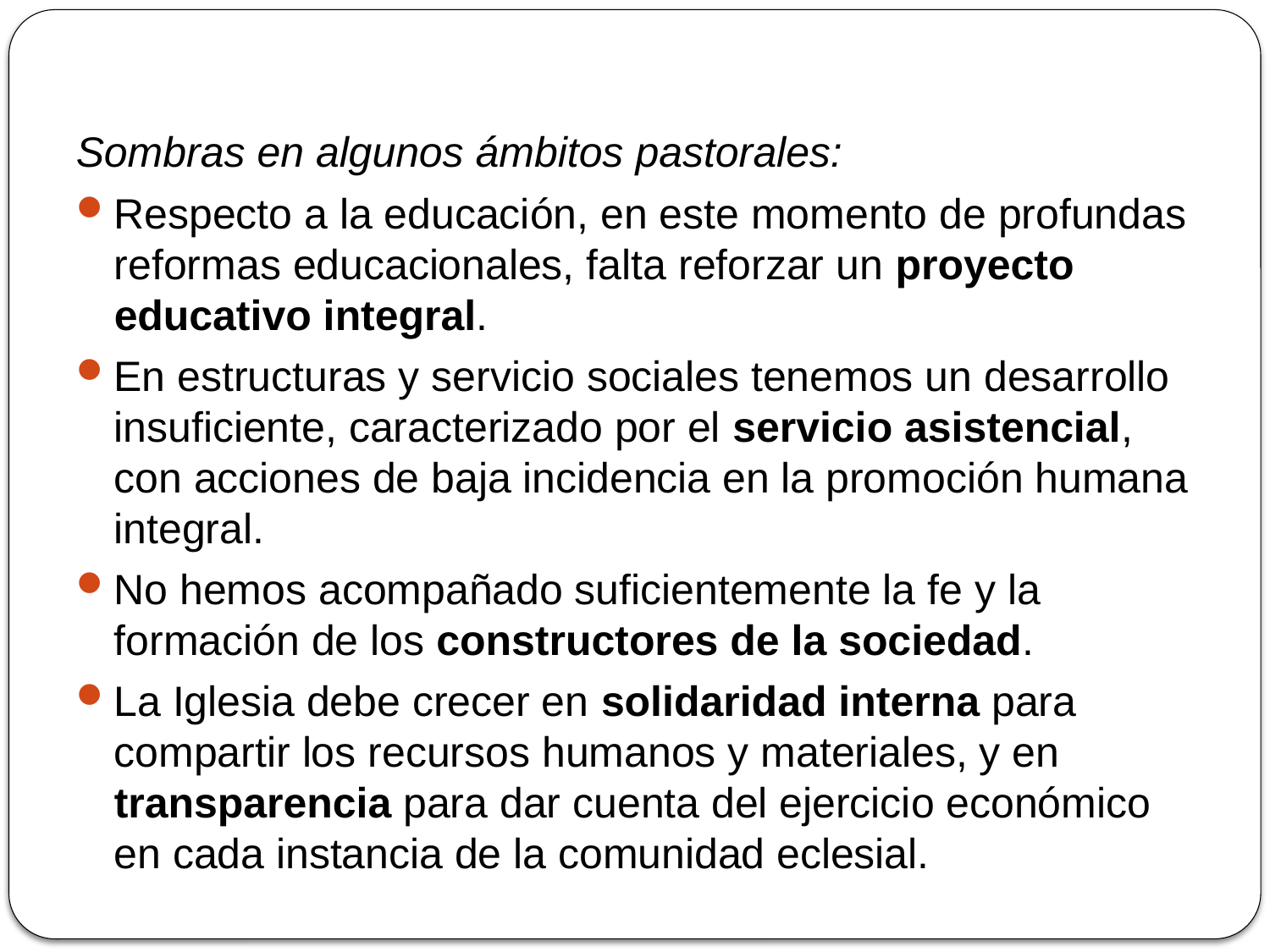

Sombras en algunos ámbitos pastorales:
Respecto a la educación, en este momento de profundas reformas educacionales, falta reforzar un proyecto educativo integral.
En estructuras y servicio sociales tenemos un desarrollo insuficiente, caracterizado por el servicio asistencial, con acciones de baja incidencia en la promoción humana integral.
No hemos acompañado suficientemente la fe y la formación de los constructores de la sociedad.
La Iglesia debe crecer en solidaridad interna para compartir los recursos humanos y materiales, y en transparencia para dar cuenta del ejercicio económico en cada instancia de la comunidad eclesial.